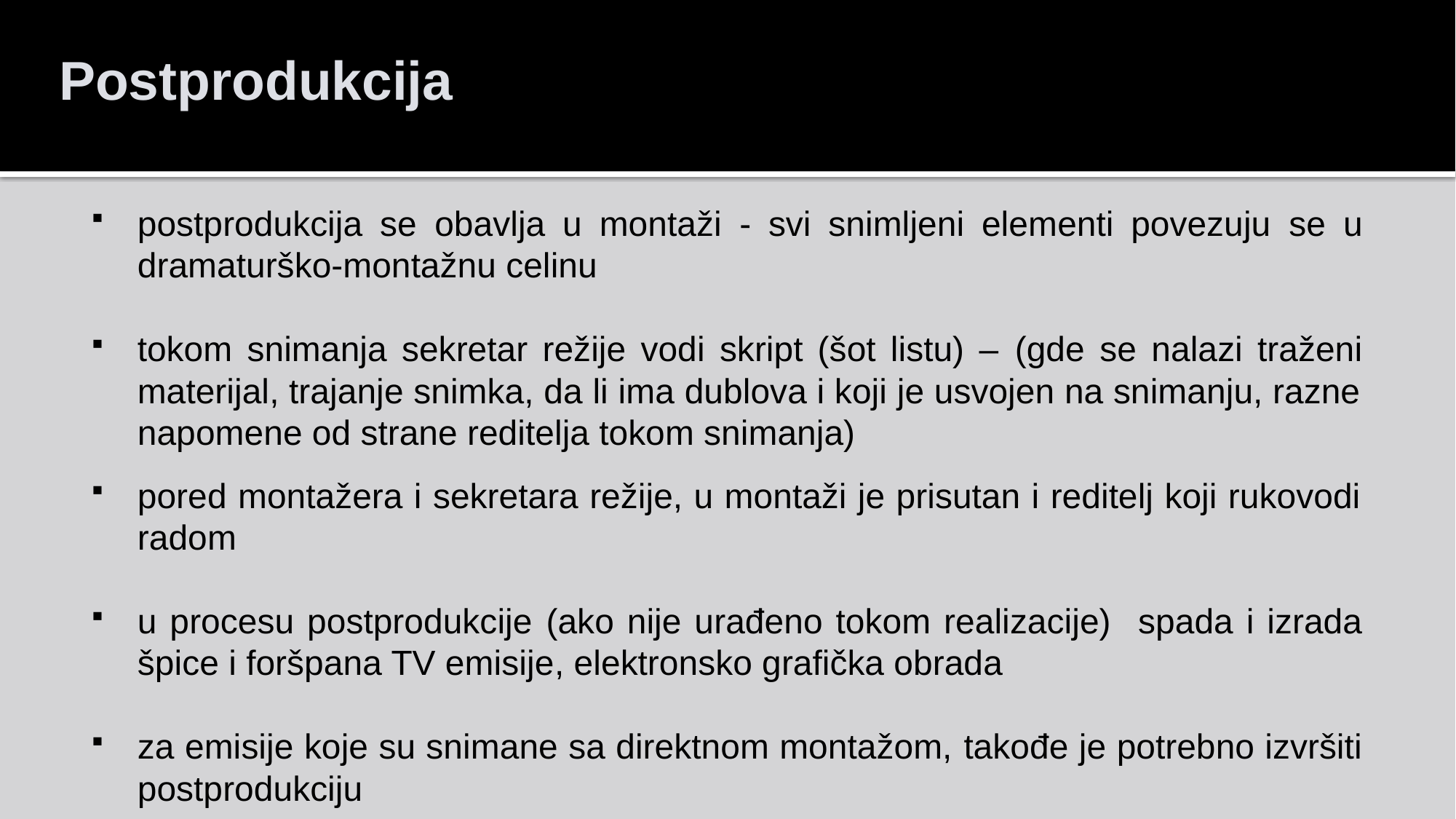

Postprodukcija

postprodukcija se obavlja u montaži - svi snimljeni elementi povezuju se u dramaturško-montažnu celinu

tokom snimanja sekretar režije vodi skript (šot listu) – (gde se nalazi traženi materijal, trajanje snimka, da li ima dublova i koji je usvojen na snimanju, razne napomene od strane reditelja tokom snimanja)

pored montažera i sekretara režije, u montaži je prisutan i reditelj koji rukovodi radom

u procesu postprodukcije (ako nije urađeno tokom realizacije)  spada i izrada špice i foršpana TV emisije, elektronsko grafička obrada

za emisije koje su snimane sa direktnom montažom, takođe je potrebno izvršiti postprodukciju